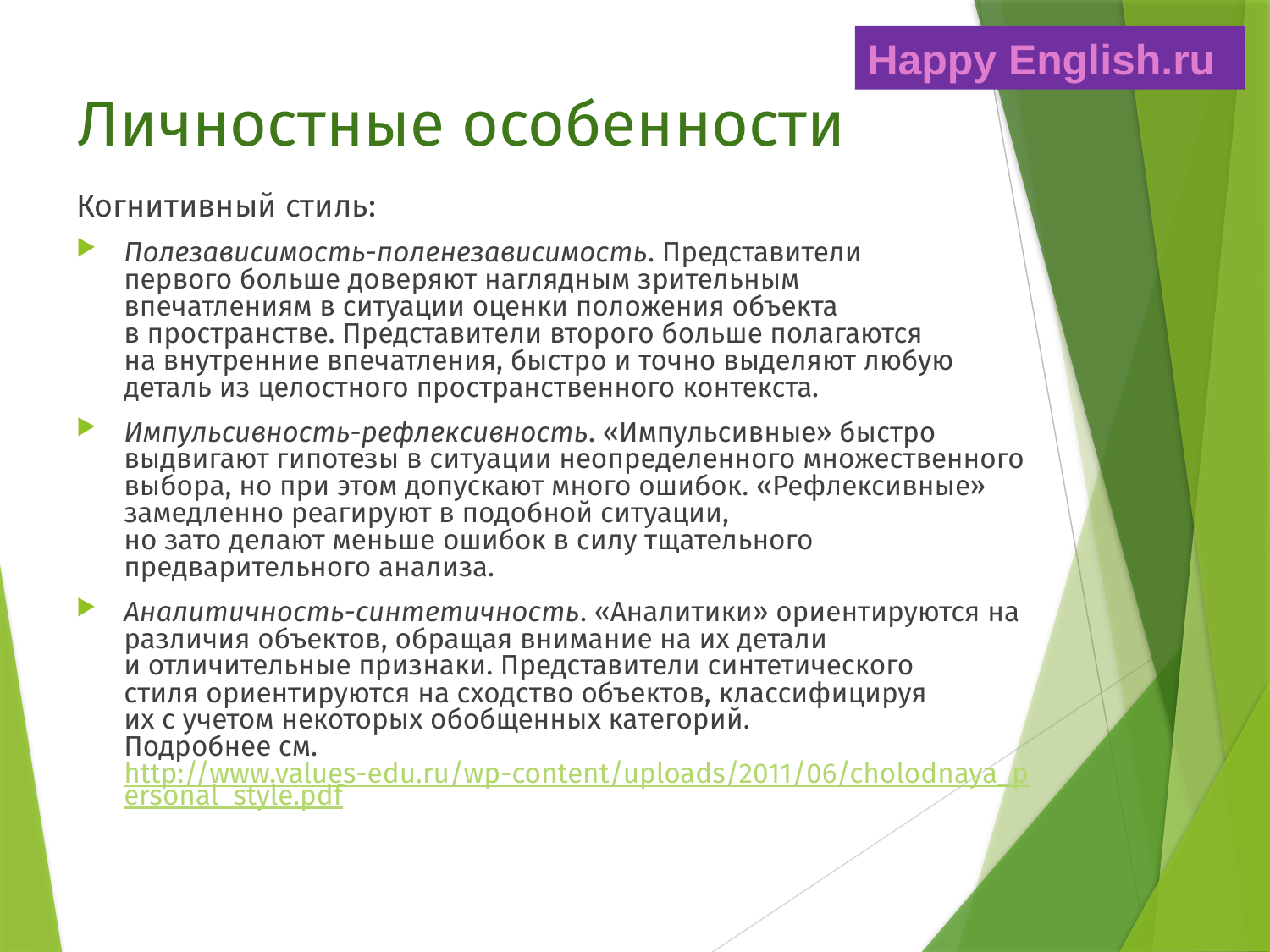

Happy English.ru
# Личностные особенности
Когнитивный стиль:
Полезависимость-поленезависимость. Представители
первого больше доверяют наглядным зрительным
впечатлениям в ситуации оценки положения объекта
в пространстве. Представители второго больше полагаются
на внутренние впечатления, быстро и точно выделяют любую деталь из целостного пространственного контекста.
Импульсивность-рефлексивность. «Импульсивные» быстро выдвигают гипотезы в ситуации неопределенного множественного выбора, но при этом допускают много ошибок. «Рефлексивные» замедленно реагируют в подобной ситуации,
но зато делают меньше ошибок в силу тщательного предварительного анализа.
Аналитичность-синтетичность. «Аналитики» ориентируются на различия объектов, обращая внимание на их детали
и отличительные признаки. Представители синтетического
стиля ориентируются на сходство объектов, классифицируя
их с учетом некоторых обобщенных категорий.
Подробнее см. http://www.values-edu.ru/wp-content/uploads/2011/06/cholodnaya_personal_style.pdf